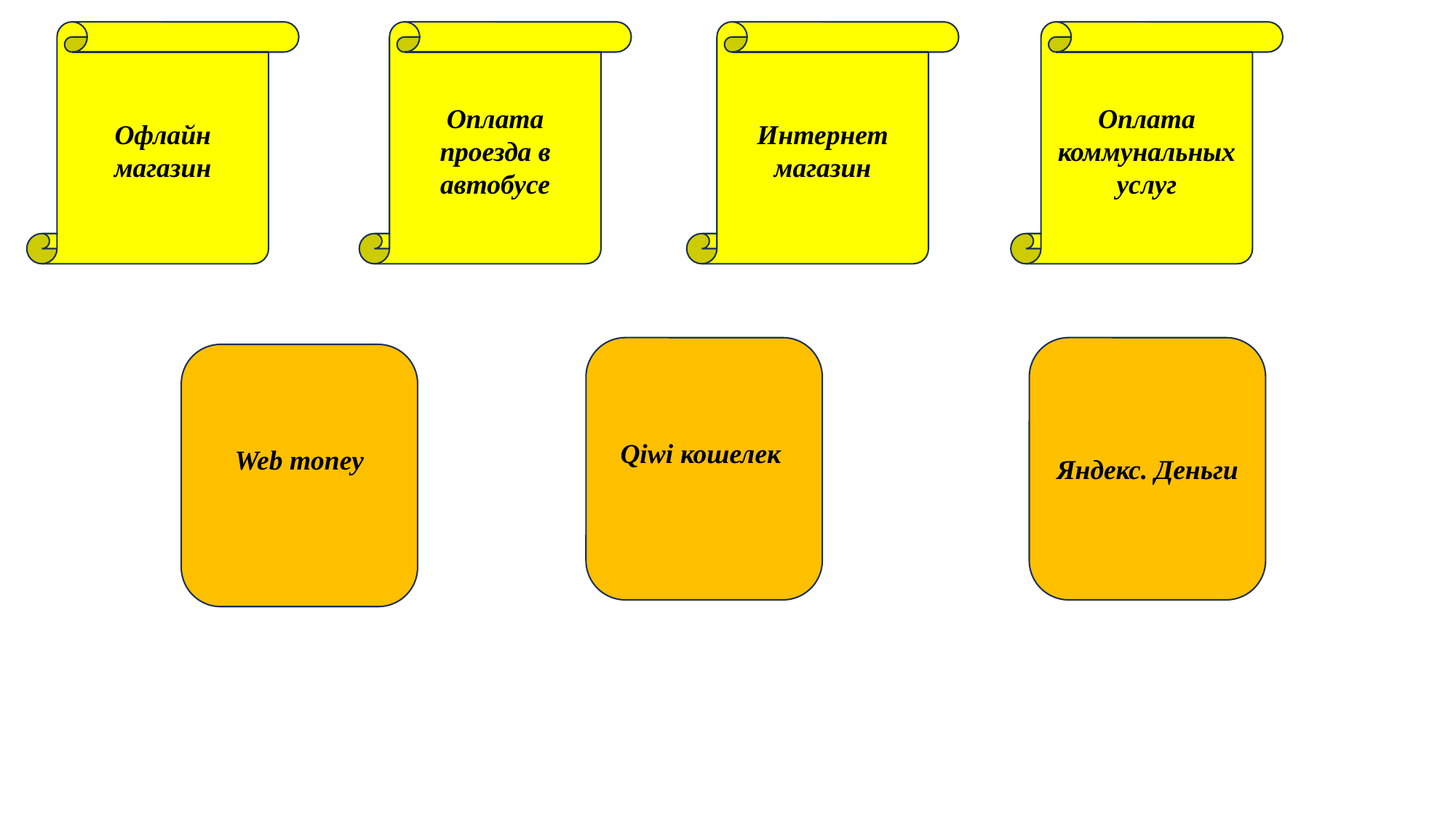

Офлайн магазин
Оплата проезда в автобусе
Интернет магазин
Оплата коммунальных услуг
Qiwi кошелек

Яндекс. Деньги
Web money